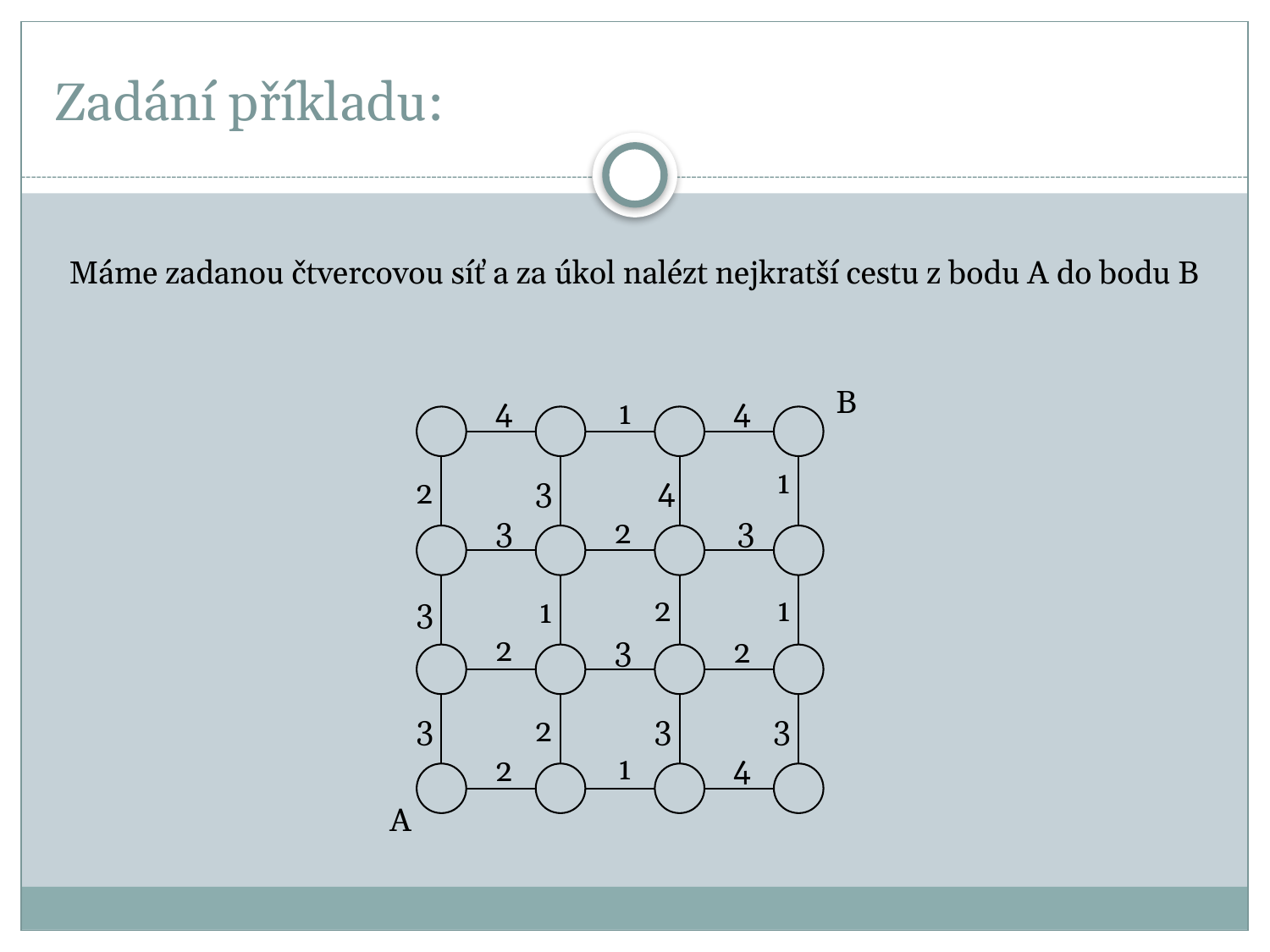

# Zadání příkladu:
Máme zadanou čtvercovou síť a za úkol nalézt nejkratší cestu z bodu A do bodu B
B
4
4
1

1
3
4
2
3
3
2

2
1
3
1
2
3
2

3
3
3
2
1
4
2

A